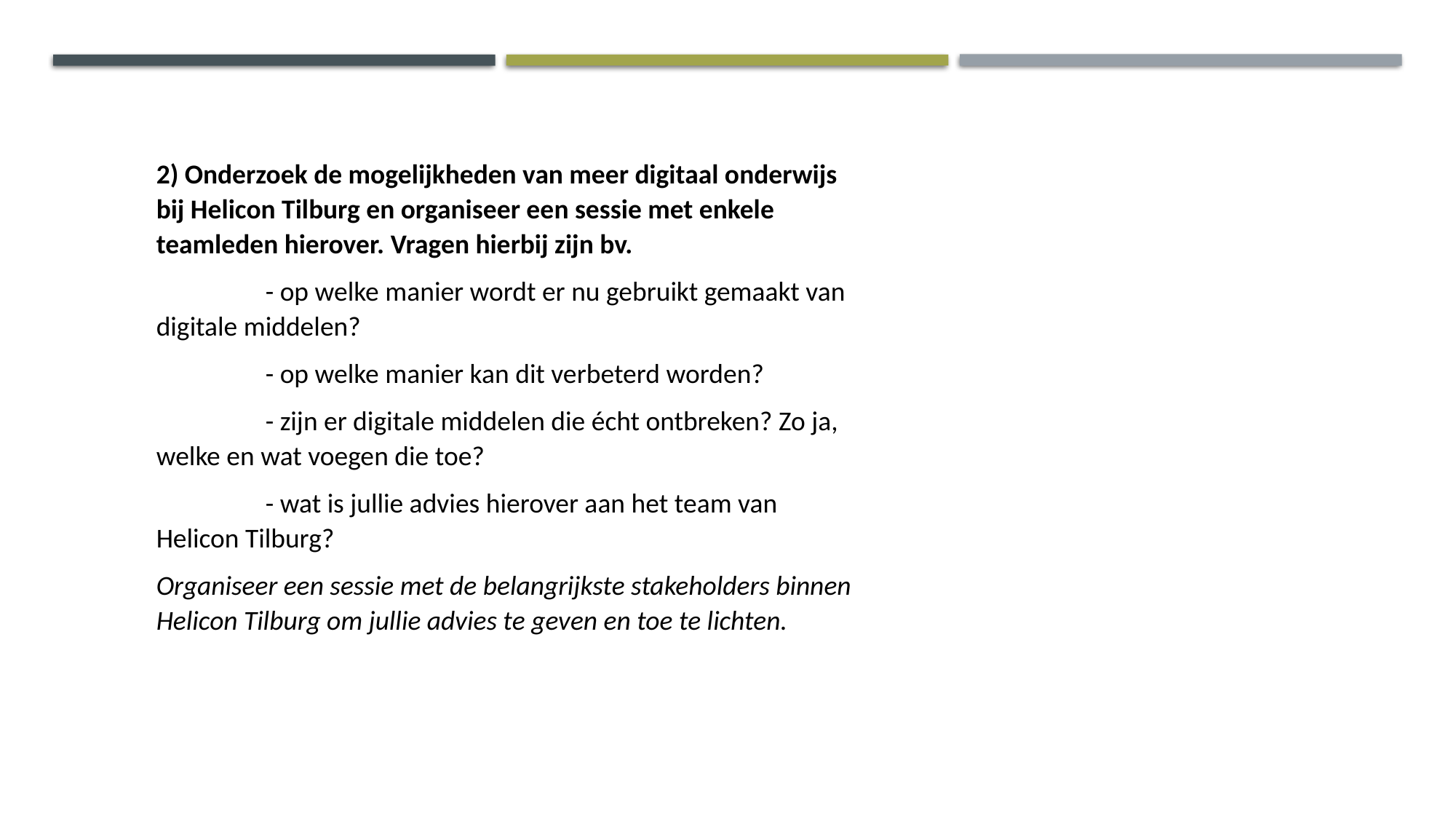

2) Onderzoek de mogelijkheden van meer digitaal onderwijs bij Helicon Tilburg en organiseer een sessie met enkele teamleden hierover. Vragen hierbij zijn bv.
	- op welke manier wordt er nu gebruikt gemaakt van digitale middelen?
	- op welke manier kan dit verbeterd worden?
	- zijn er digitale middelen die écht ontbreken? Zo ja, welke en wat voegen die toe?
	- wat is jullie advies hierover aan het team van Helicon Tilburg?
Organiseer een sessie met de belangrijkste stakeholders binnen Helicon Tilburg om jullie advies te geven en toe te lichten.